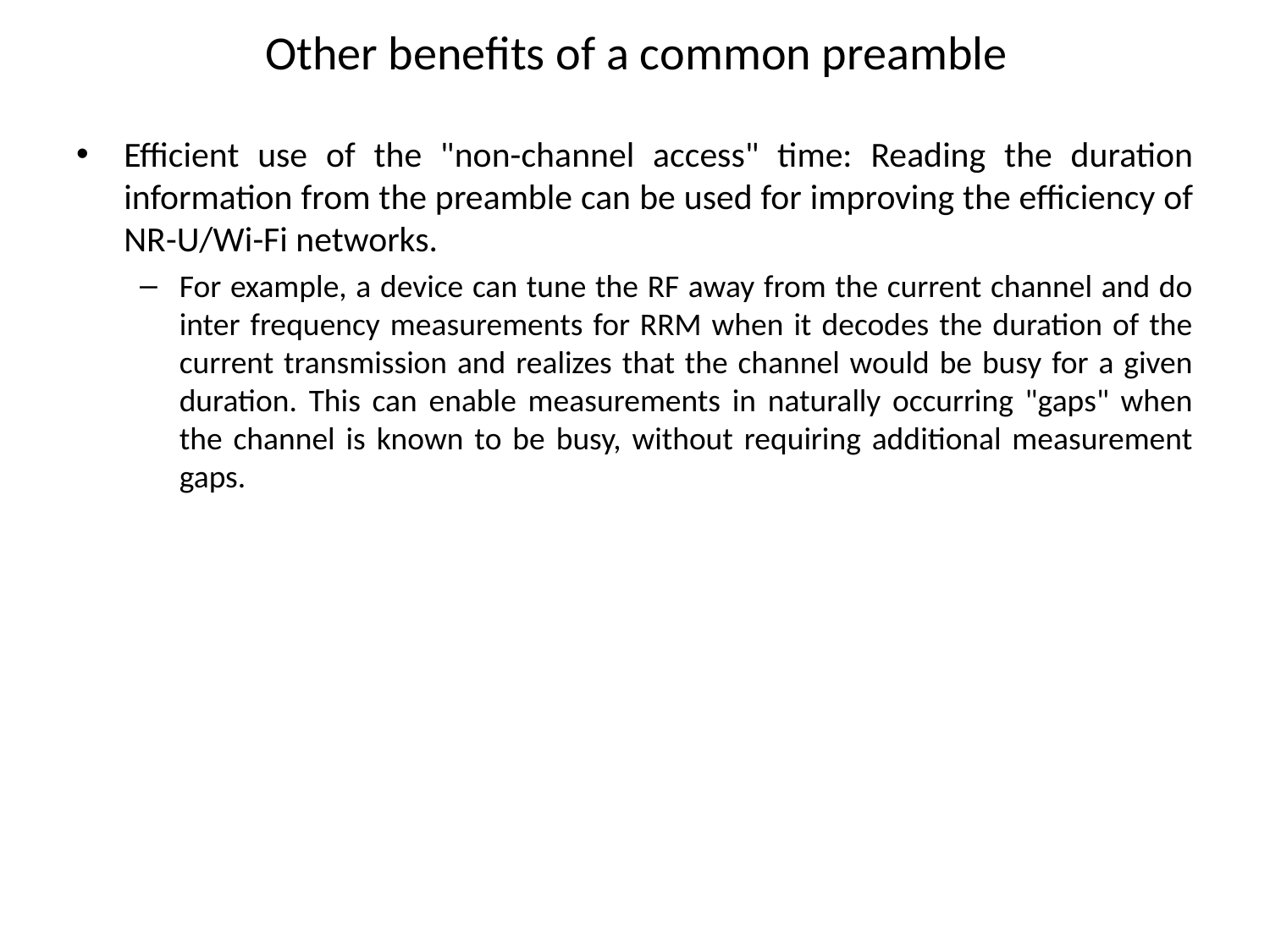

# Other benefits of a common preamble

Efficient use of the "non-channel access" time: Reading the duration information from the preamble can be used for improving the efficiency of NR-U/Wi-Fi networks.
For example, a device can tune the RF away from the current channel and do inter frequency measurements for RRM when it decodes the duration of the current transmission and realizes that the channel would be busy for a given duration. This can enable measurements in naturally occurring "gaps" when the channel is known to be busy, without requiring additional measurement gaps.